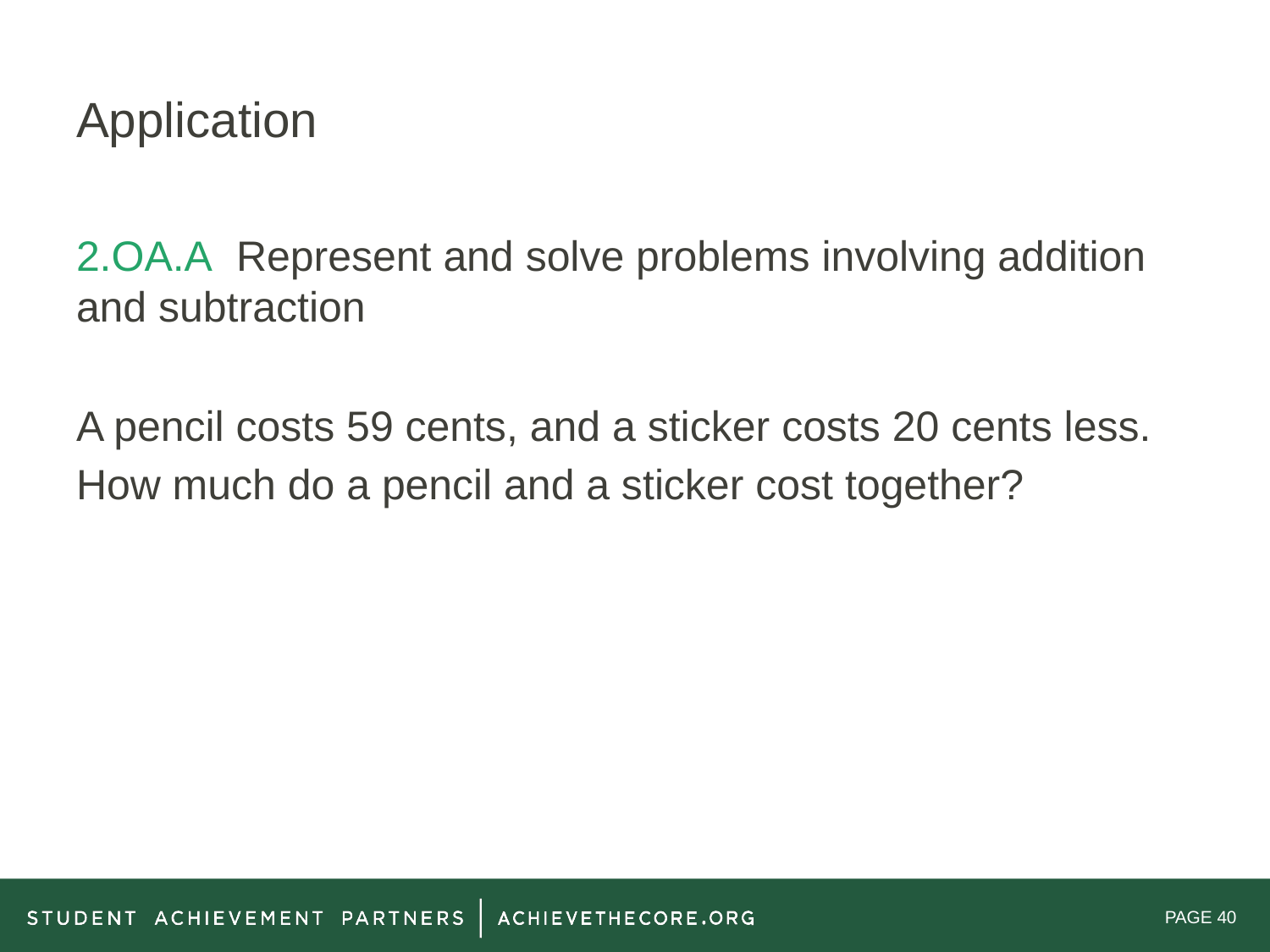

# Application
2.OA.A  Represent and solve problems involving addition and subtraction

A pencil costs 59 cents, and a sticker costs 20 cents less. How much do a pencil and a sticker cost together?